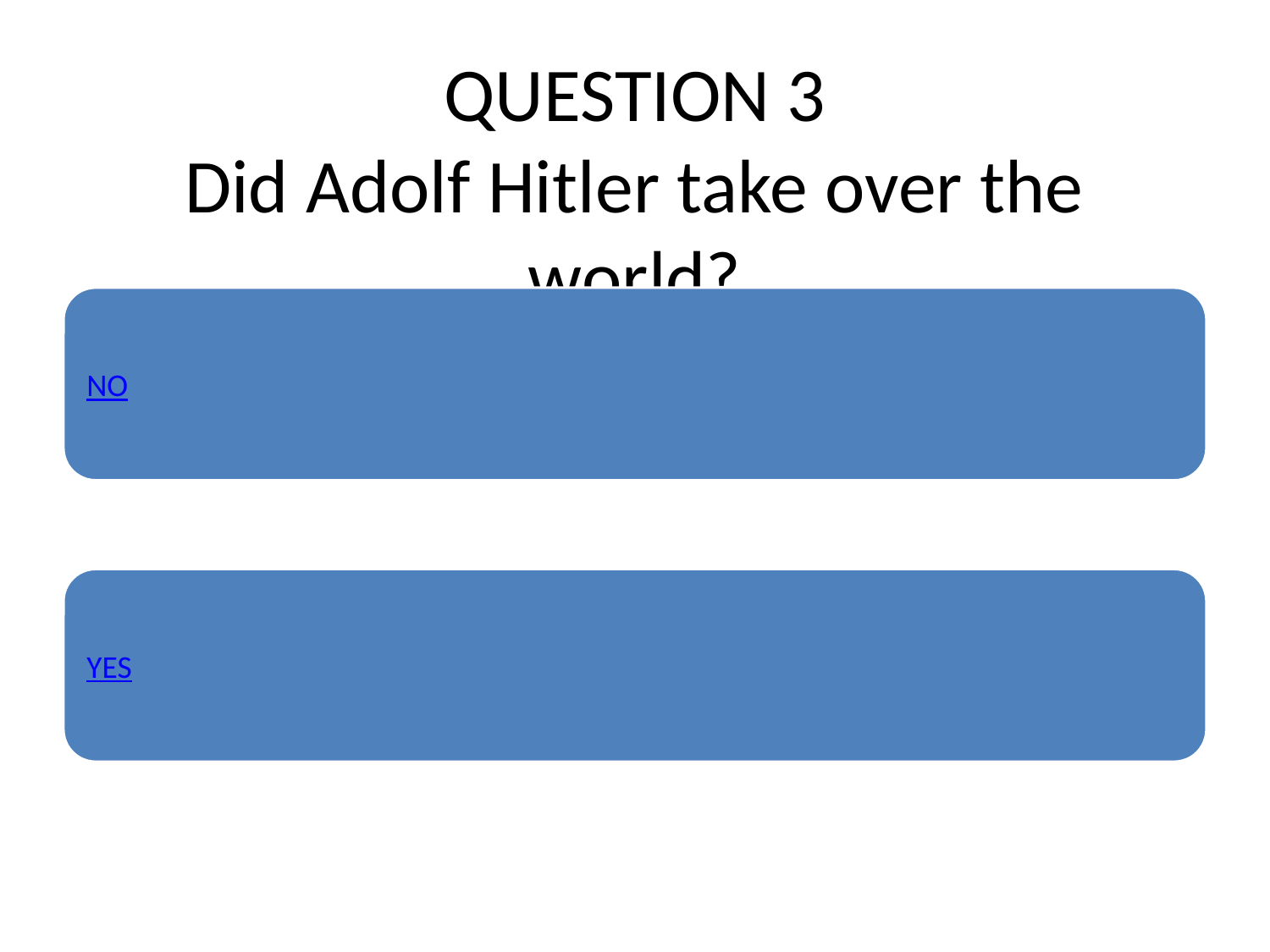

# QUESTION 3 Did Adolf Hitler take over the world?
NO
YES